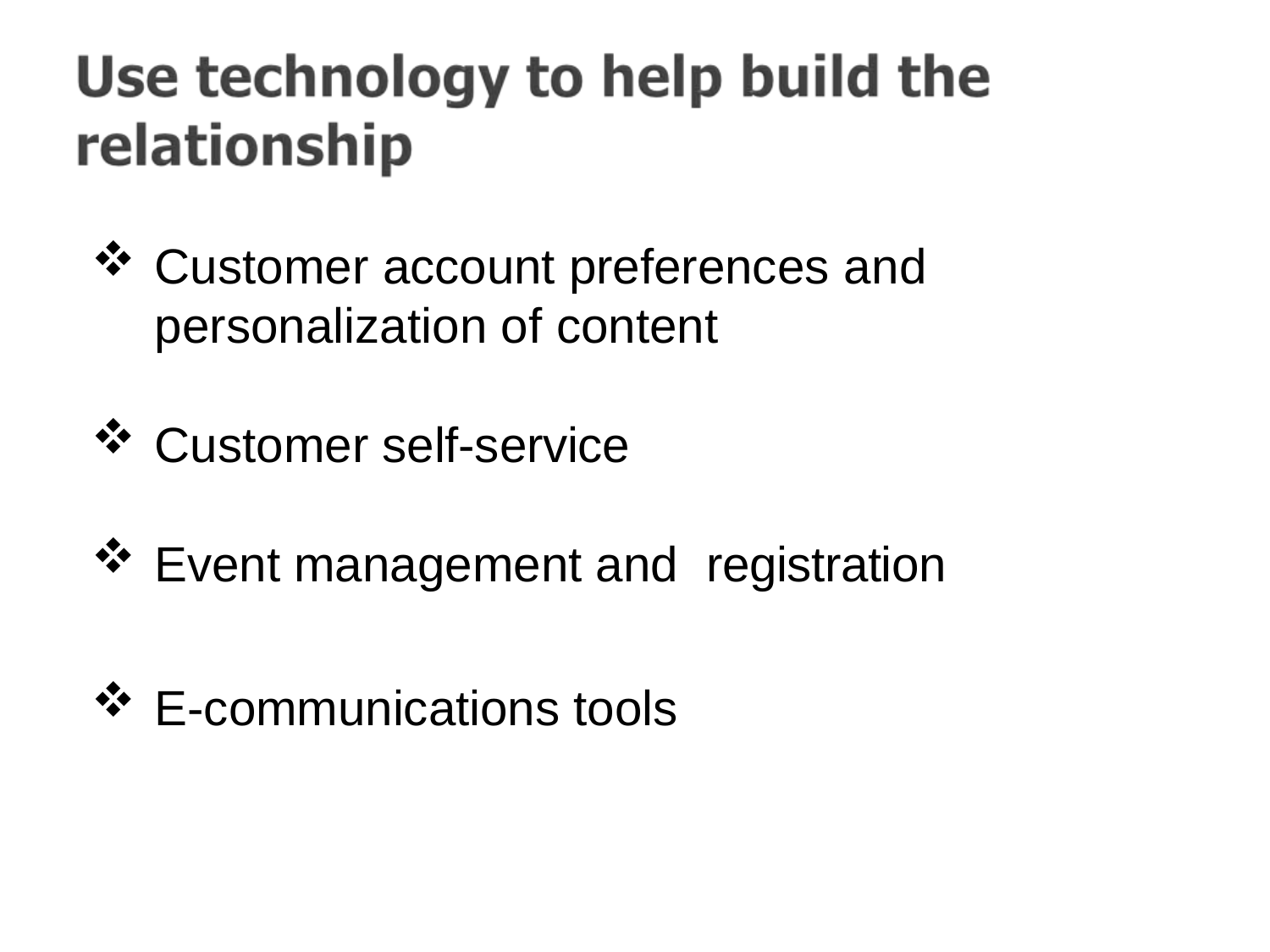

Customer account preferences a n d  personalization of content

Customer self-service

Event management and  registration

E-communications tools